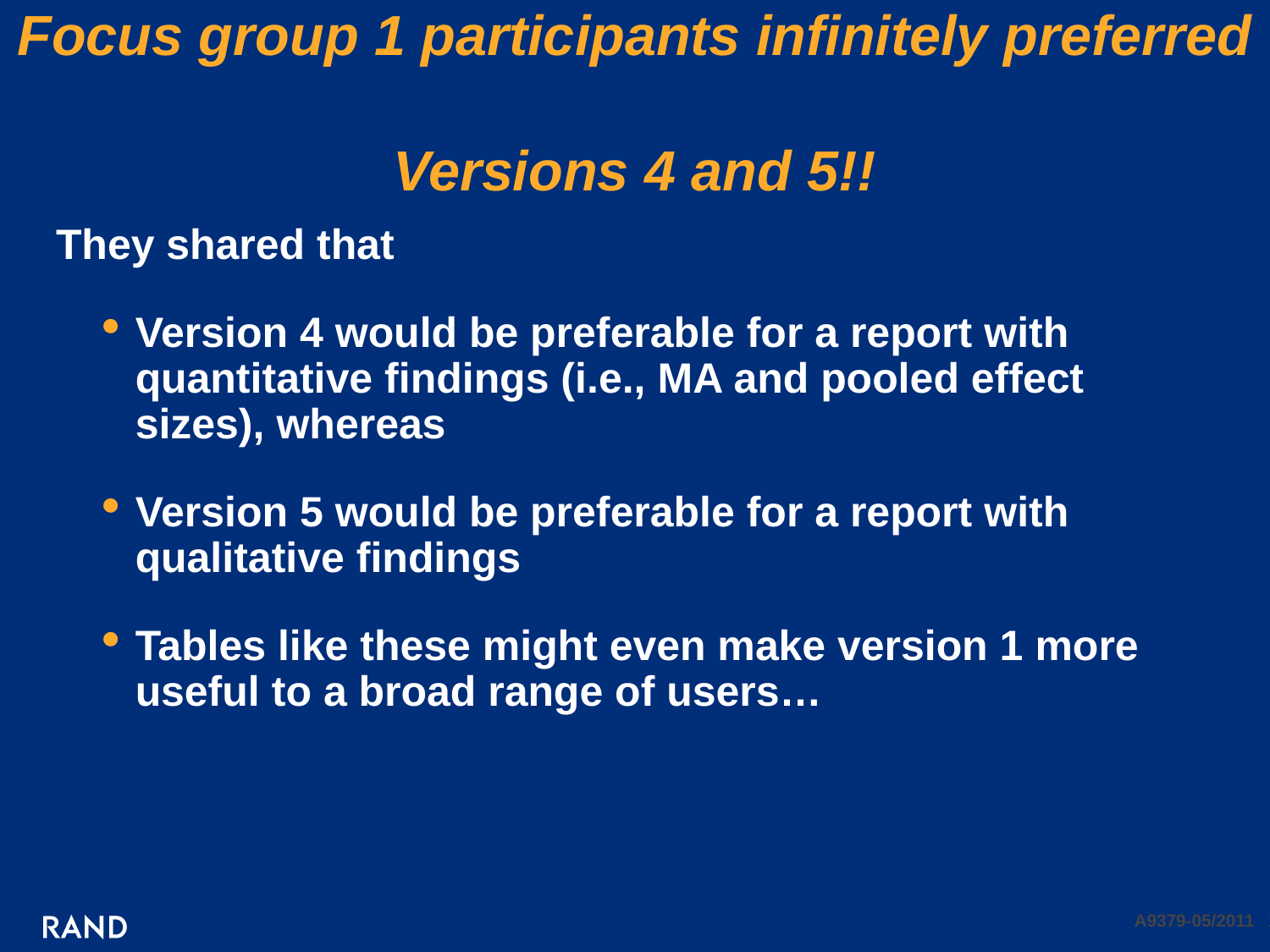

# Focus group 1 participants infinitely preferred Versions 4 and 5!!
They shared that
Version 4 would be preferable for a report with quantitative findings (i.e., MA and pooled effect sizes), whereas
Version 5 would be preferable for a report with qualitative findings
Tables like these might even make version 1 more useful to a broad range of users…